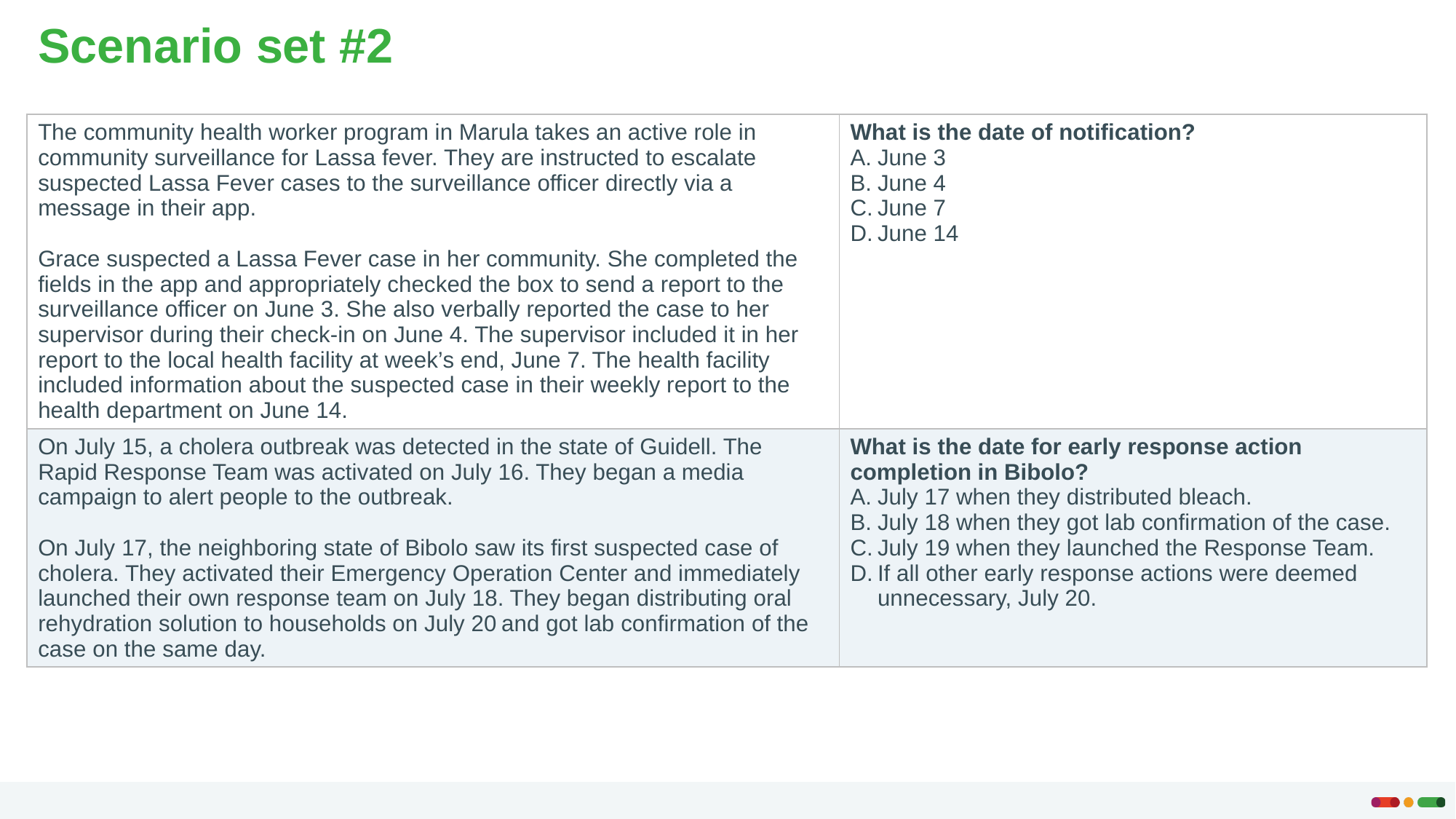

# Scenario set #2
| The community health worker program in Marula takes an active role in community surveillance for Lassa fever. They are instructed to escalate suspected Lassa Fever cases to the surveillance officer directly via a message in their app. Grace suspected a Lassa Fever case in her community. She completed the fields in the app and appropriately checked the box to send a report to the surveillance officer on June 3. She also verbally reported the case to her supervisor during their check-in on June 4. The supervisor included it in her report to the local health facility at week’s end, June 7. The health facility included information about the suspected case in their weekly report to the health department on June 14. | What is the date of notification? June 3 June 4 June 7 June 14 |
| --- | --- |
| On July 15, a cholera outbreak was detected in the state of Guidell. The Rapid Response Team was activated on July 16. They began a media campaign to alert people to the outbreak. On July 17, the neighboring state of Bibolo saw its first suspected case of cholera. They activated their Emergency Operation Center and immediately launched their own response team on July 18. They began distributing oral rehydration solution to households on July 20 and got lab confirmation of the case on the same day. | What is the date for early response action completion in Bibolo? July 17 when they distributed bleach. July 18 when they got lab confirmation of the case.  July 19 when they launched the Response Team. If all other early response actions were deemed unnecessary, July 20. |